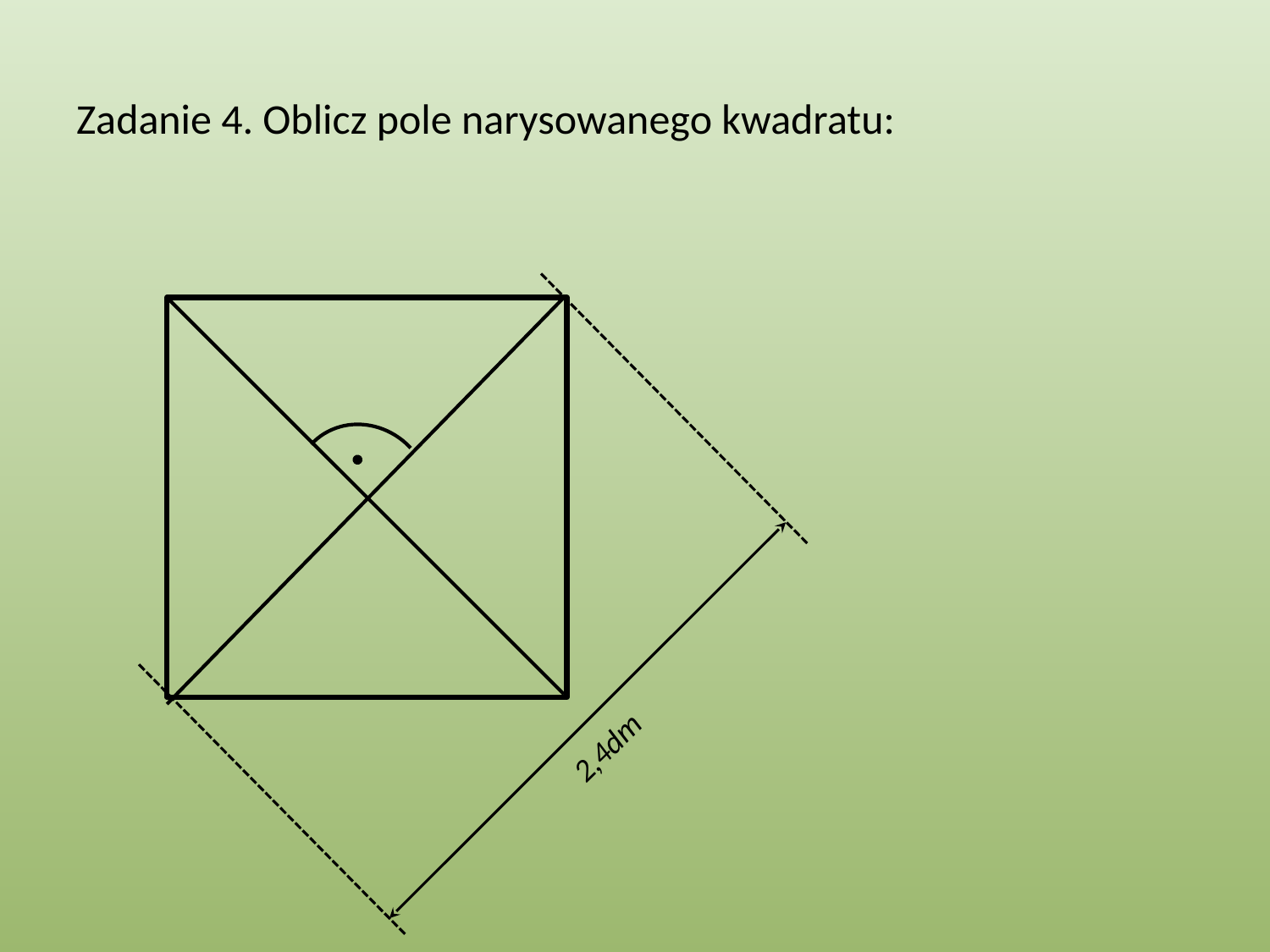

# Zadanie 4. Oblicz pole narysowanego kwadratu:

2,4dm